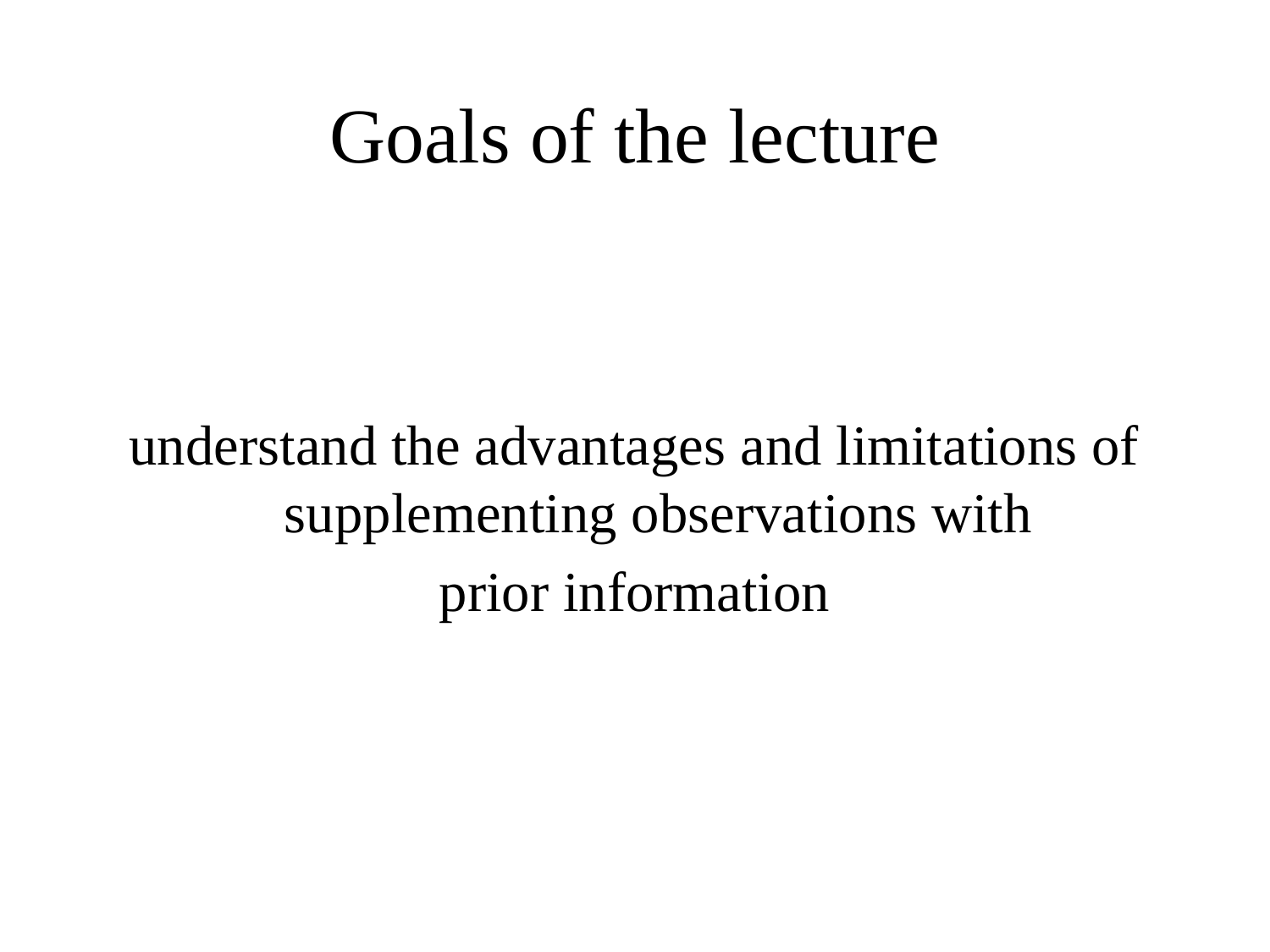

# Goals of the lecture
understand the advantages and limitations of supplementing observations with
prior information